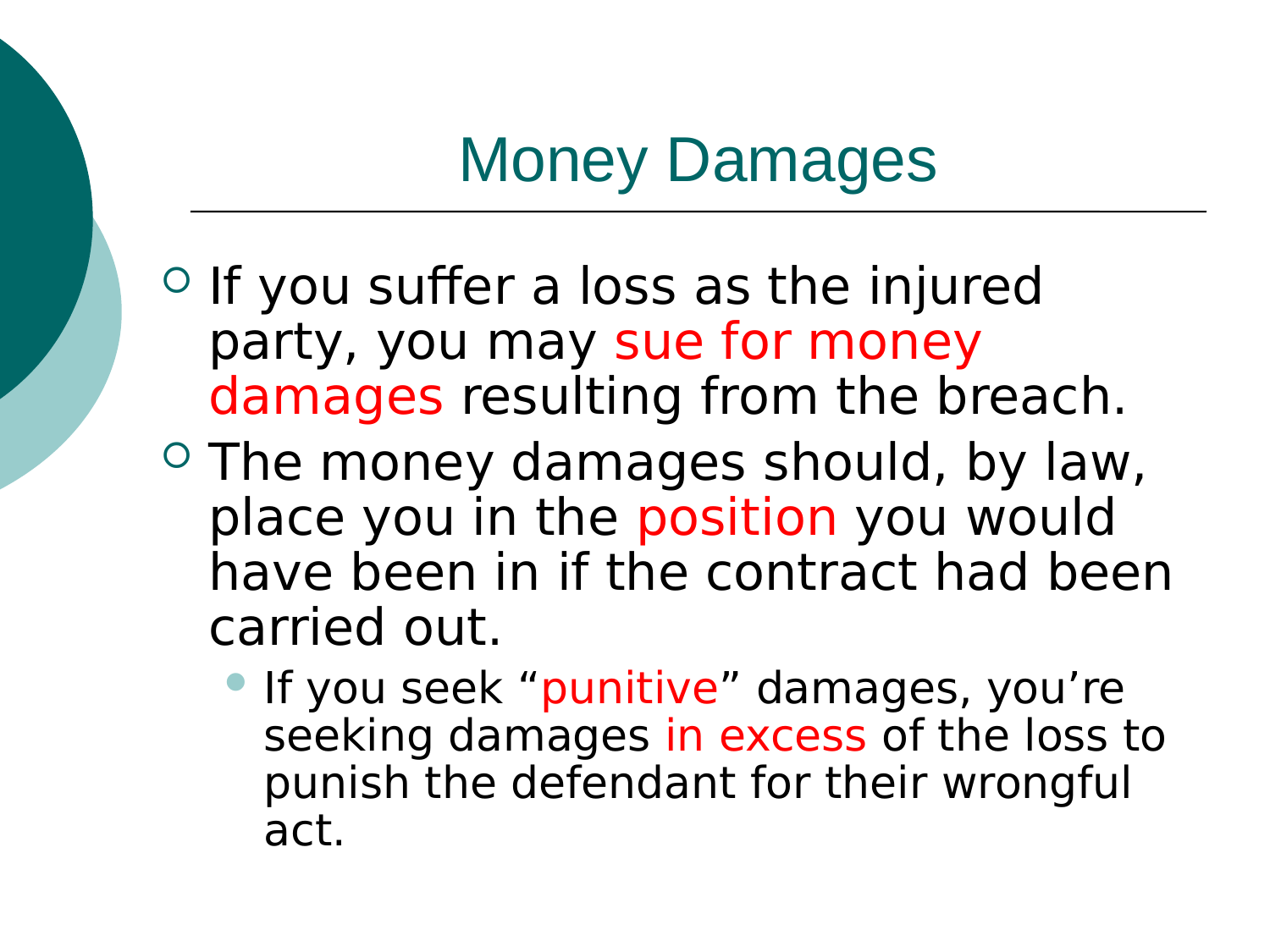

Money Damages
If you suffer a loss as the injured party, you may sue for money damages resulting from the breach.
The money damages should, by law, place you in the position you would have been in if the contract had been carried out.
If you seek “punitive” damages, you’re seeking damages in excess of the loss to punish the defendant for their wrongful act.